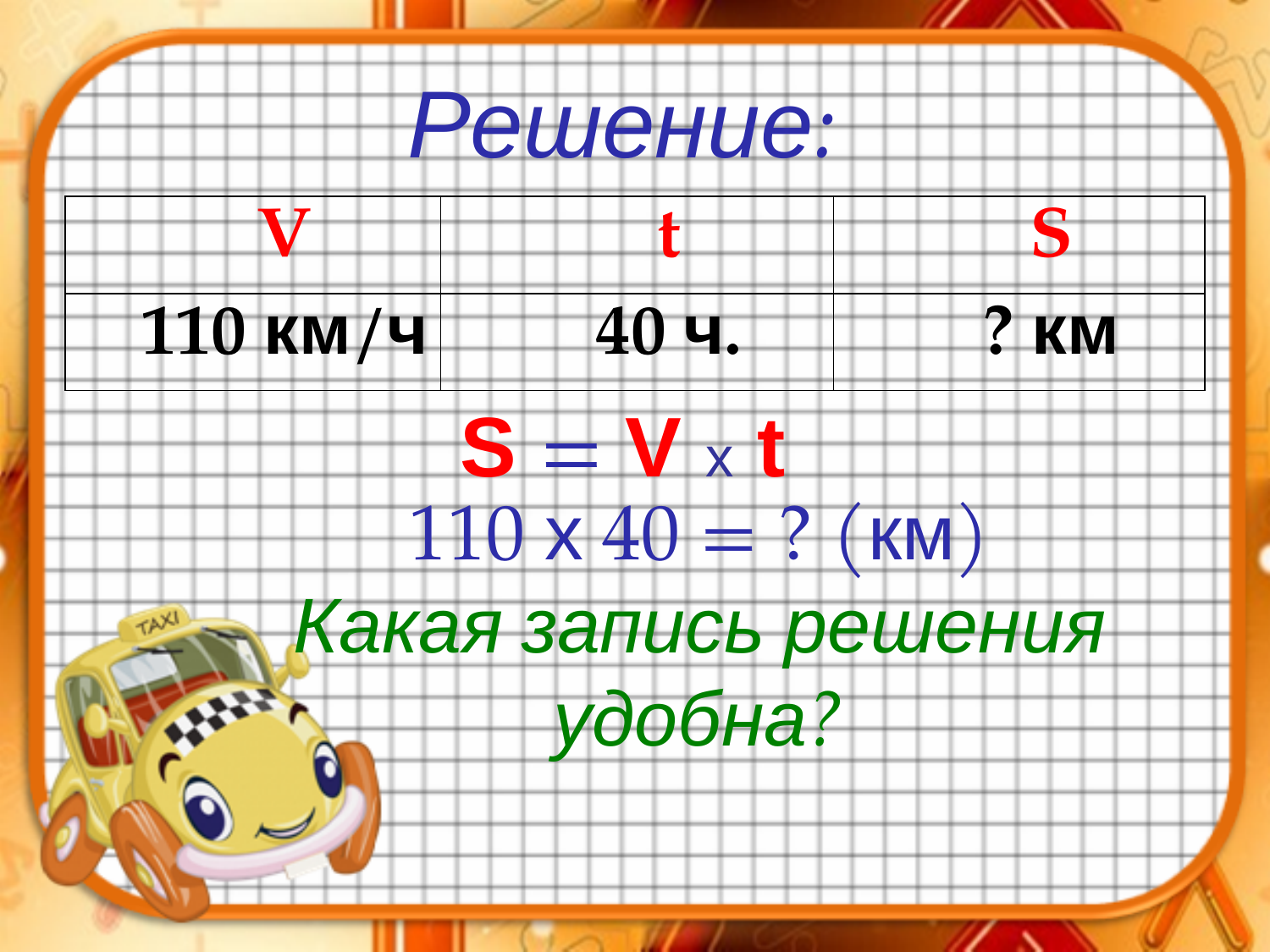

Решение:
| V | t | S |
| --- | --- | --- |
| 110 км/ч | 40 ч. | ? км |
S = V х t
110 х 40 = ? (км)
Какая запись решения удобна?